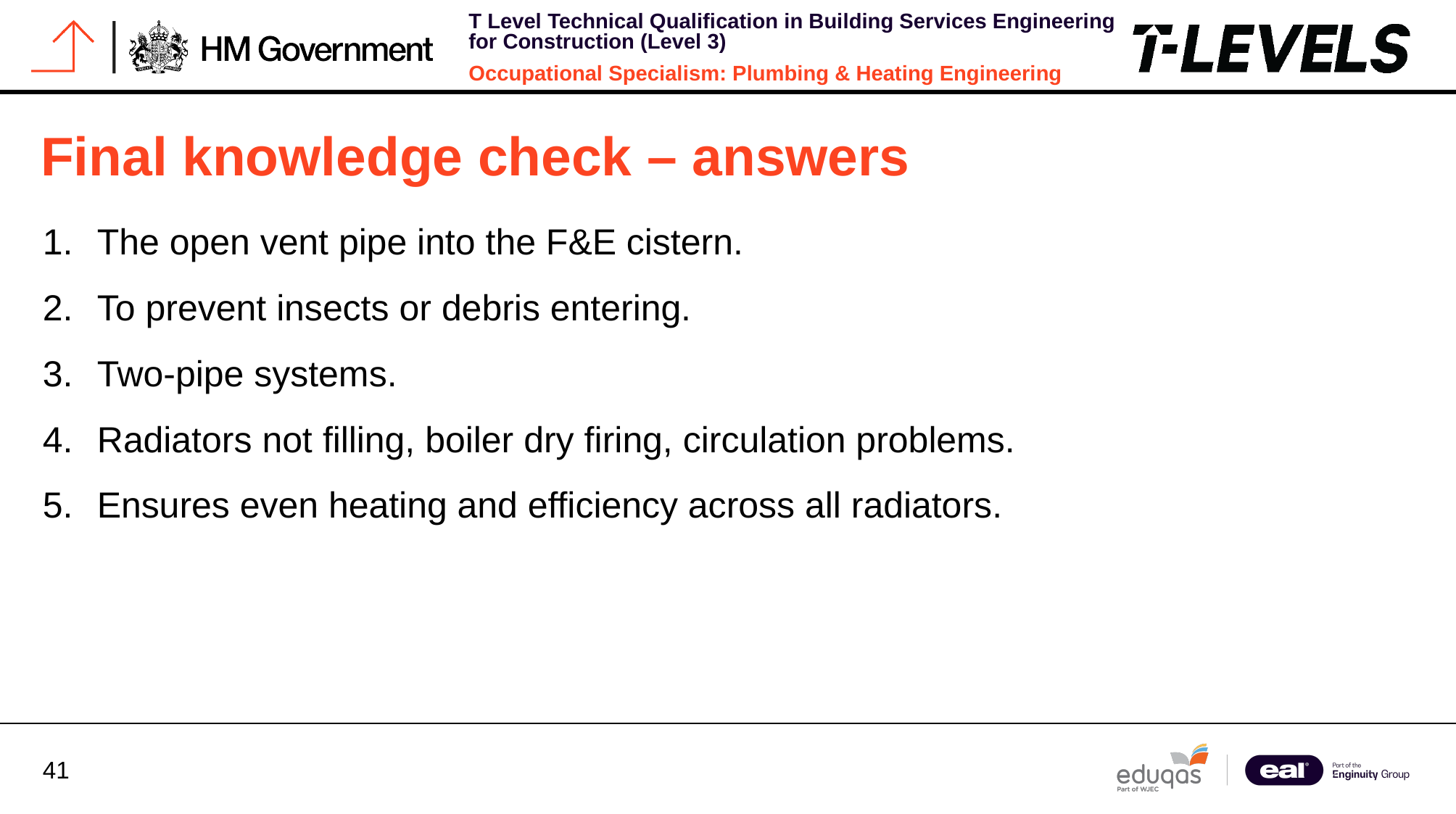

# Final knowledge check – answers
The open vent pipe into the F&E cistern.
To prevent insects or debris entering.
Two-pipe systems.
Radiators not filling, boiler dry firing, circulation problems.
Ensures even heating and efficiency across all radiators.